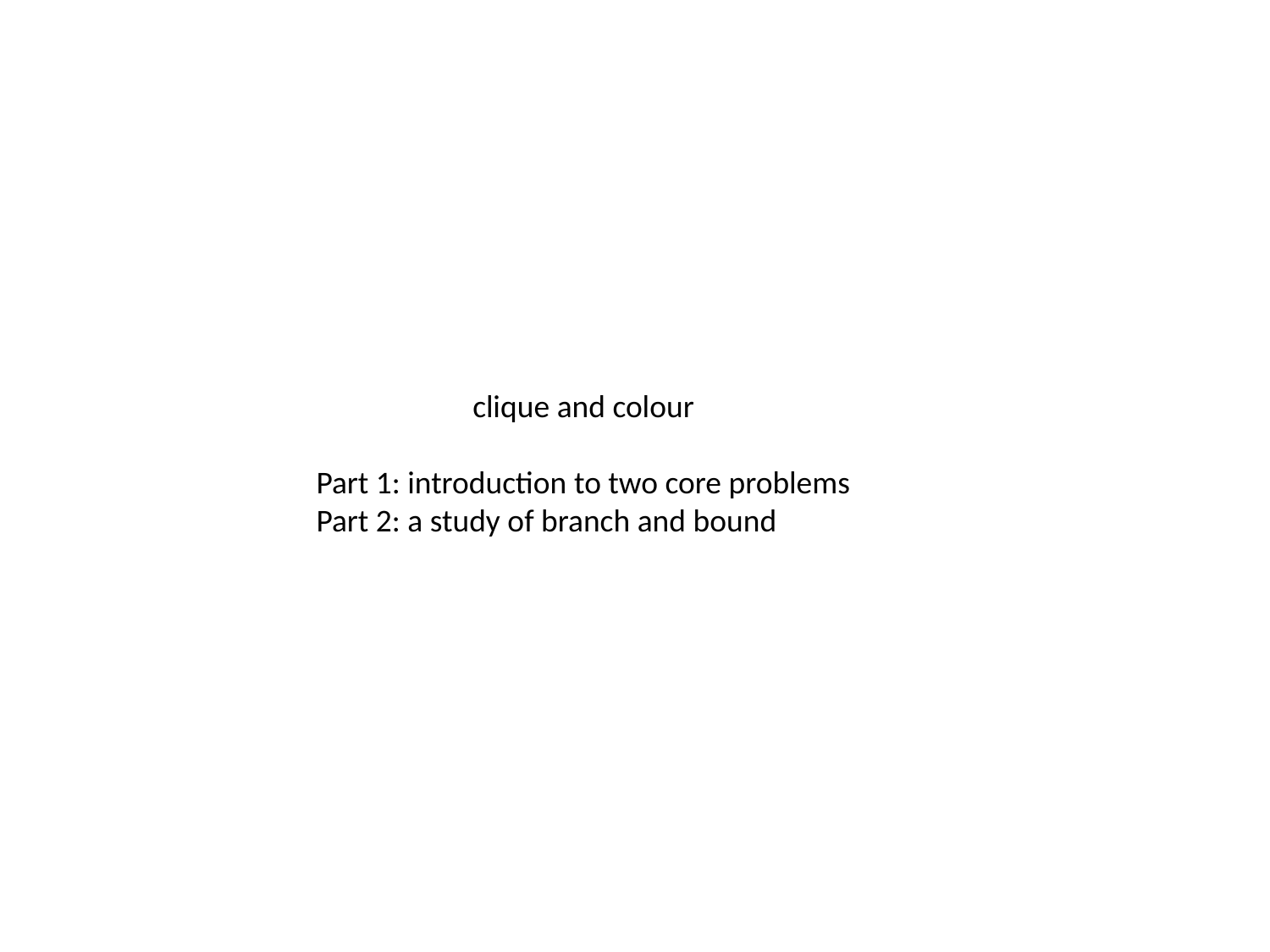

clique and colour

Part 1: introduction to two core problems
Part 2: a study of branch and bound